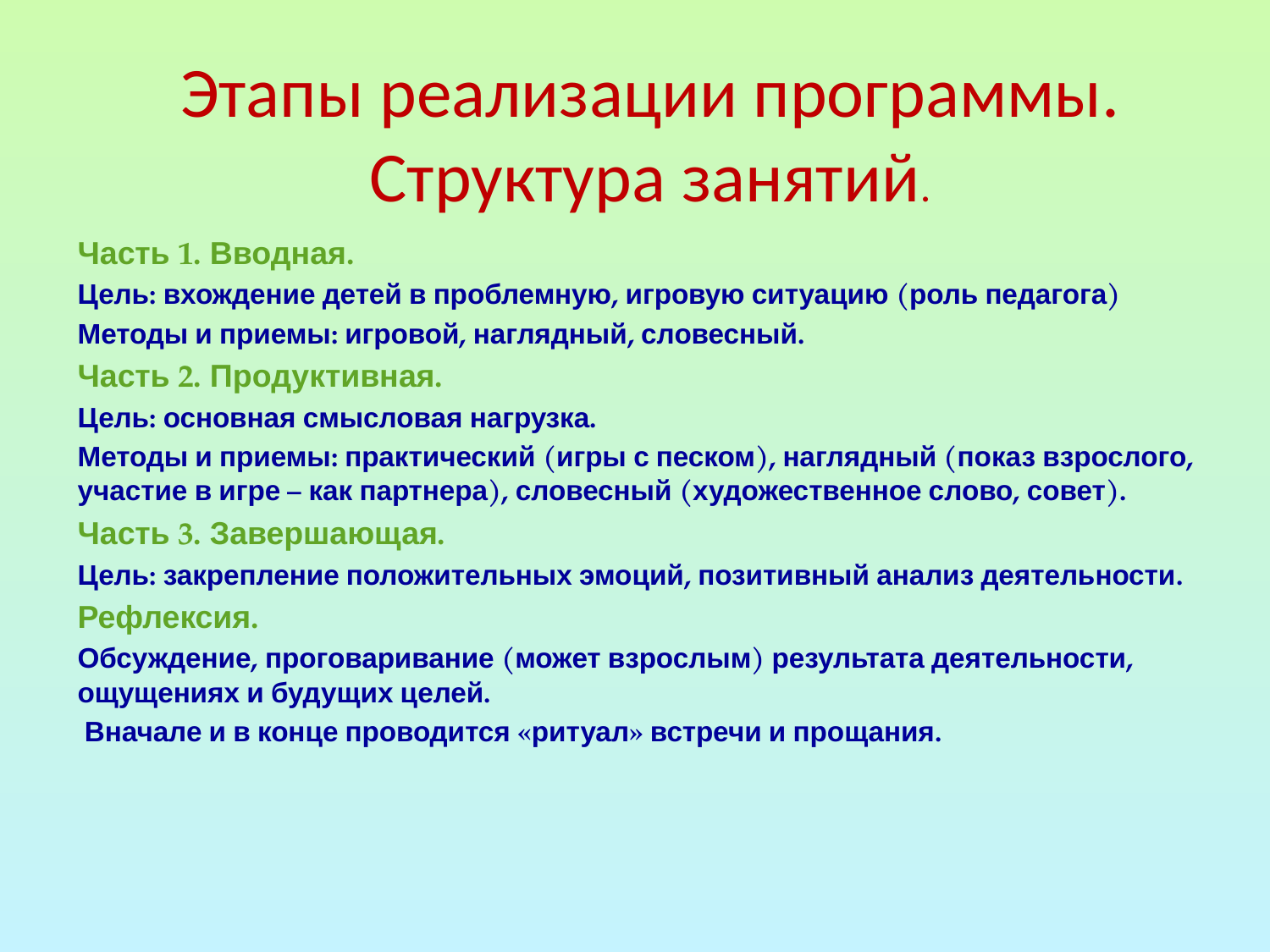

# Этапы реализации программы. Структура занятий.
Часть 1. Вводная.
Цель: вхождение детей в проблемную, игровую ситуацию (роль педагога)
Методы и приемы: игровой, наглядный, словесный.
Часть 2. Продуктивная.
Цель: основная смысловая нагрузка.
Методы и приемы: практический (игры с песком), наглядный (показ взрослого, участие в игре – как партнера), словесный (художественное слово, совет).
Часть 3. Завершающая.
Цель: закрепление положительных эмоций, позитивный анализ деятельности.
Рефлексия.
Обсуждение, проговаривание (может взрослым) результата деятельности, ощущениях и будущих целей.
 Вначале и в конце проводится «ритуал» встречи и прощания.